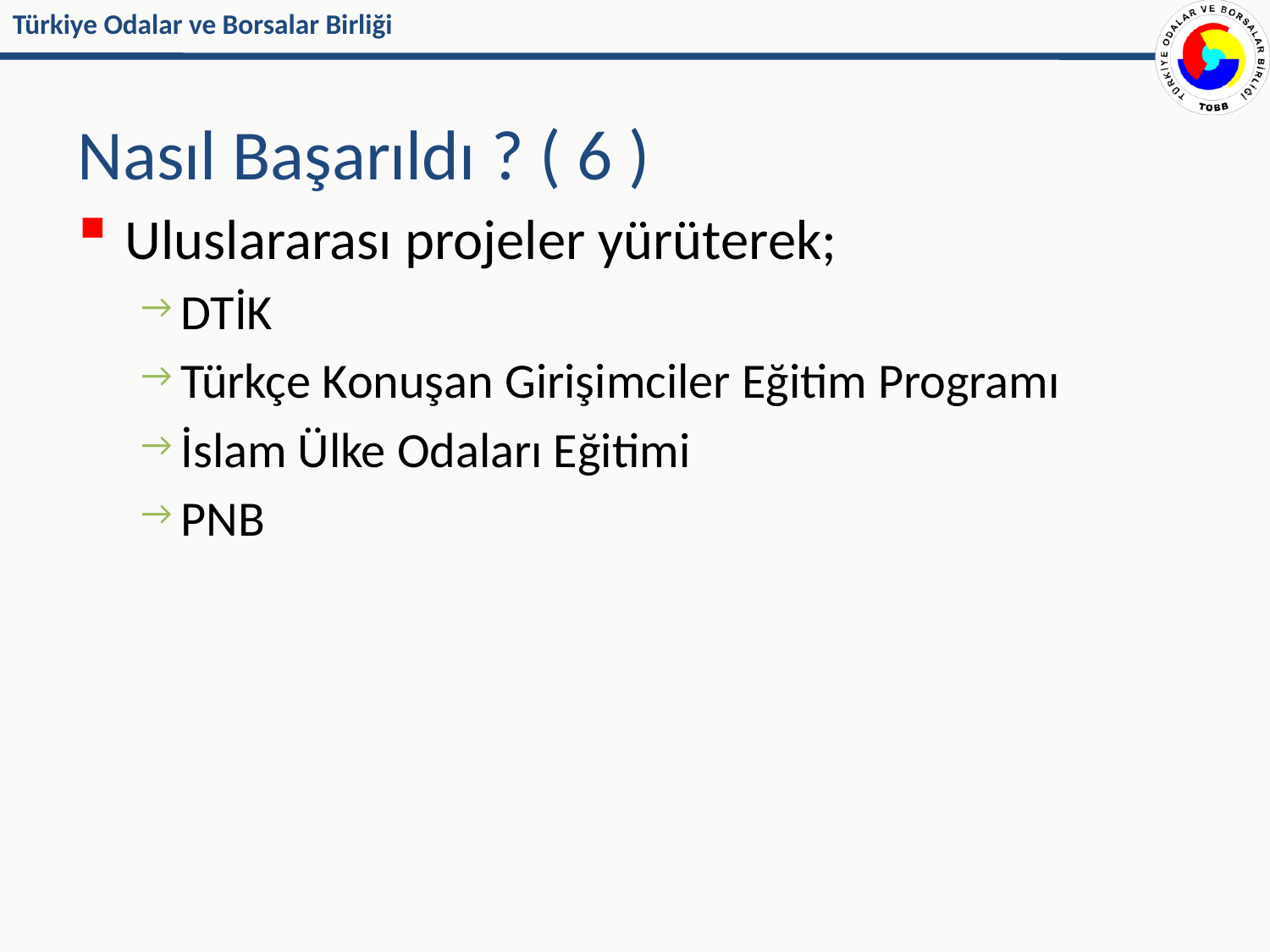

# Nasıl Başarıldı ? ( 6 )
Uluslararası projeler yürüterek;
DTİK
Türkçe Konuşan Girişimciler Eğitim Programı
İslam Ülke Odaları Eğitimi
PNB